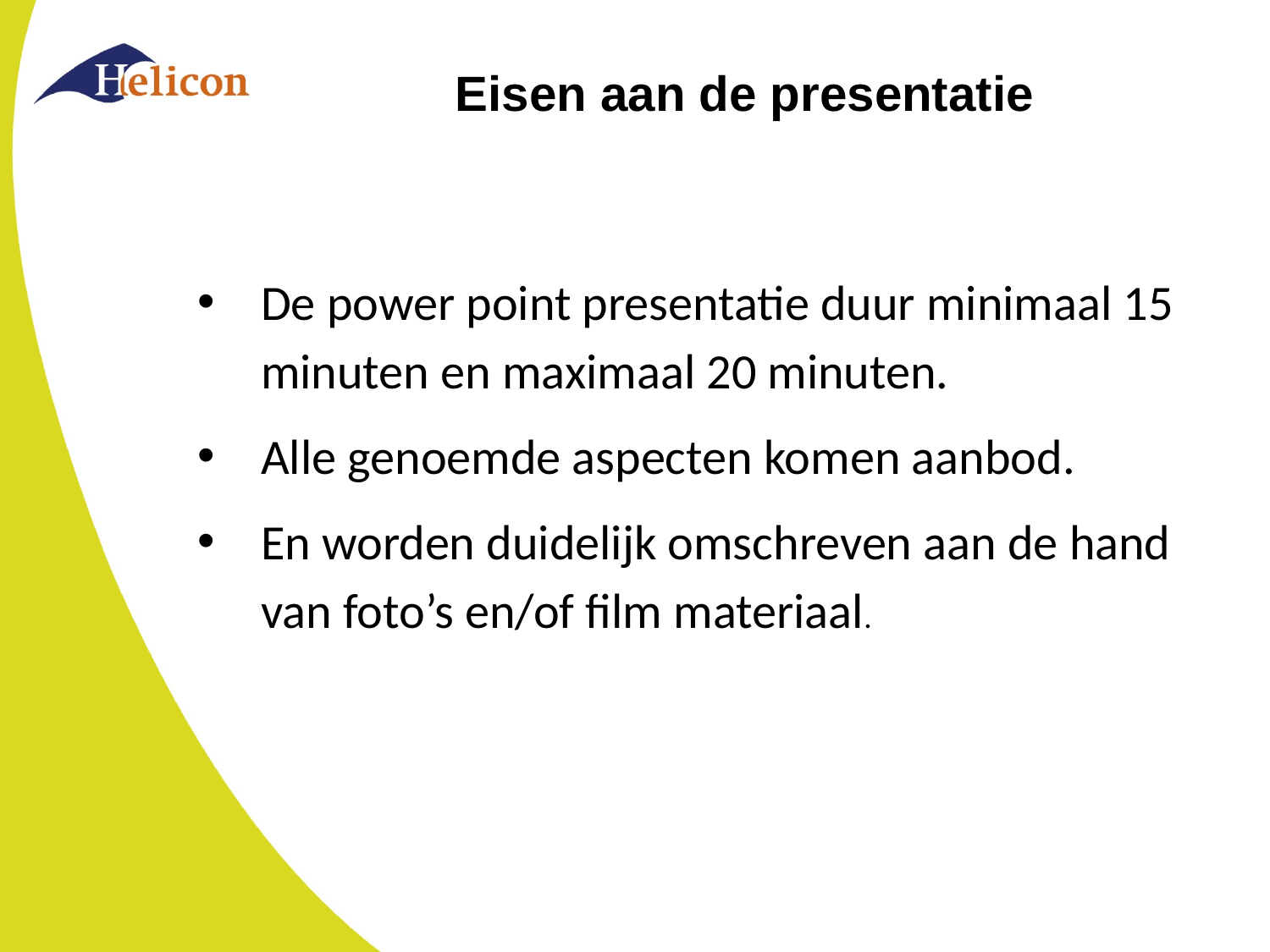

# Eisen aan de presentatie
De power point presentatie duur minimaal 15 minuten en maximaal 20 minuten.
Alle genoemde aspecten komen aanbod.
En worden duidelijk omschreven aan de hand van foto’s en/of film materiaal.